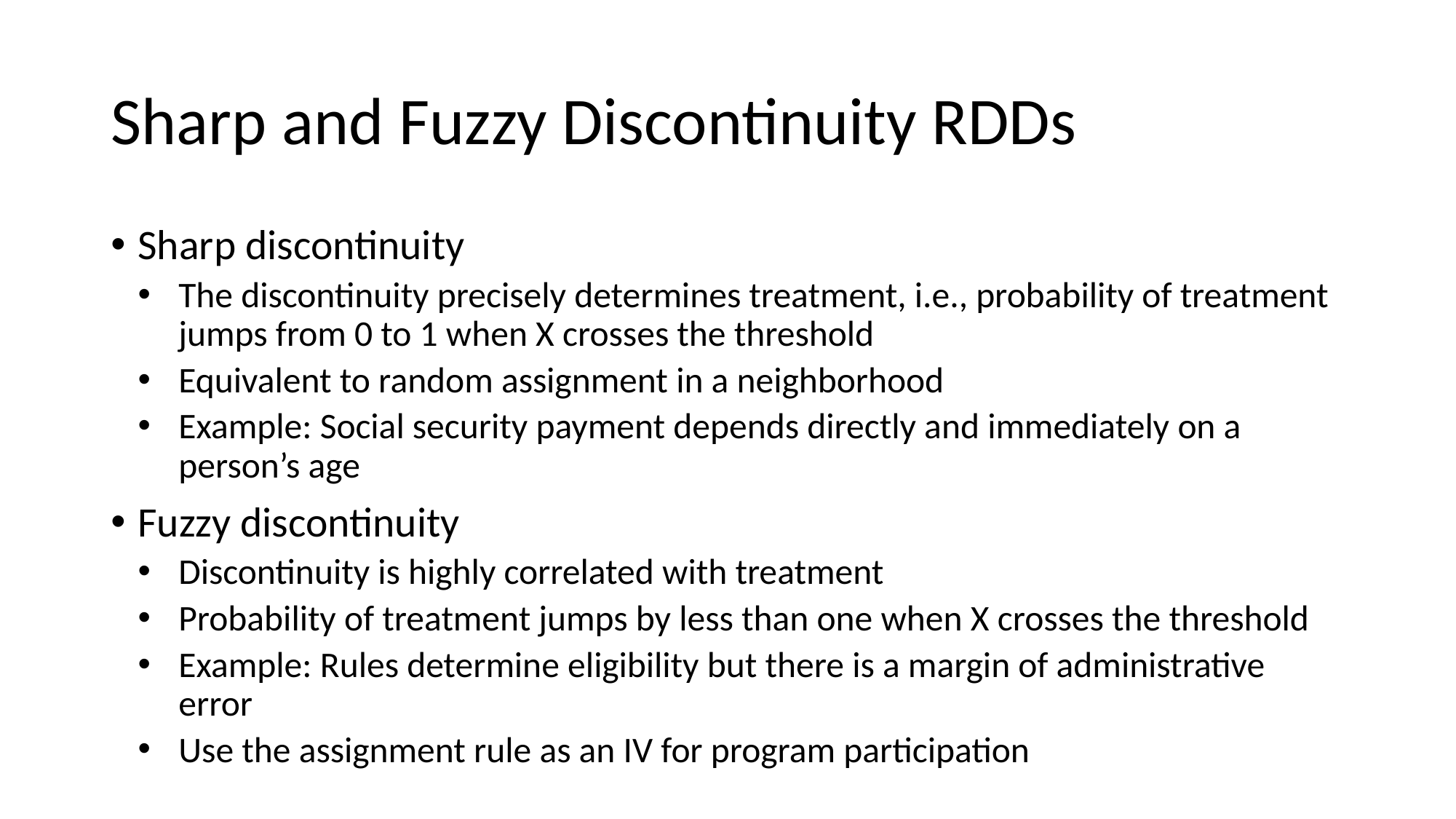

# Sharp and Fuzzy Discontinuity RDDs
Sharp discontinuity
The discontinuity precisely determines treatment, i.e., probability of treatment jumps from 0 to 1 when X crosses the threshold
Equivalent to random assignment in a neighborhood
Example: Social security payment depends directly and immediately on a person’s age
Fuzzy discontinuity
Discontinuity is highly correlated with treatment
Probability of treatment jumps by less than one when X crosses the threshold
Example: Rules determine eligibility but there is a margin of administrative error
Use the assignment rule as an IV for program participation